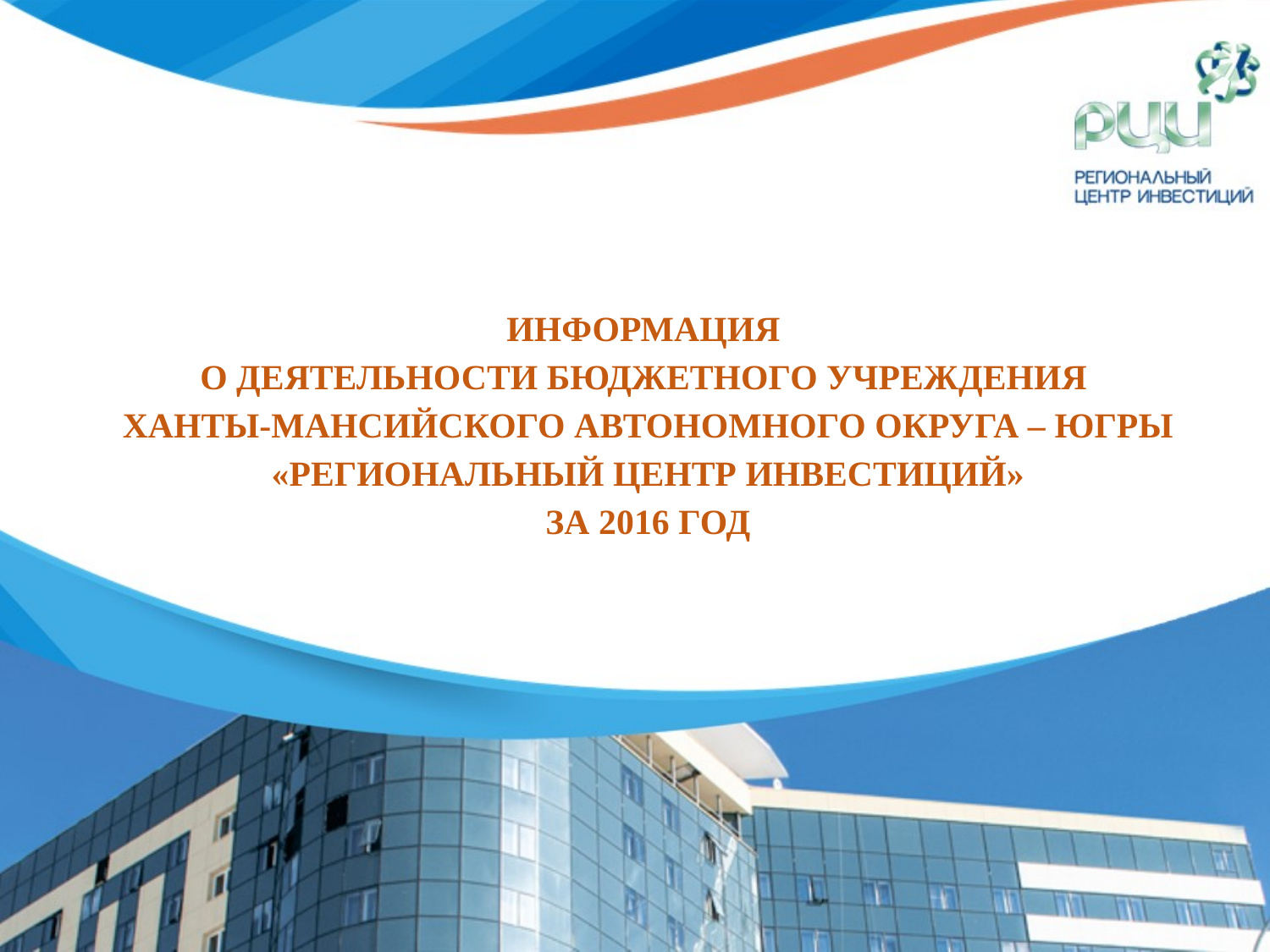

ИНФОРМАЦИЯ
о деятельности Бюджетного учреждения
Ханты-Мансийского автономного округа – Югры
«Региональный центр инвестиций»
За 2016 год